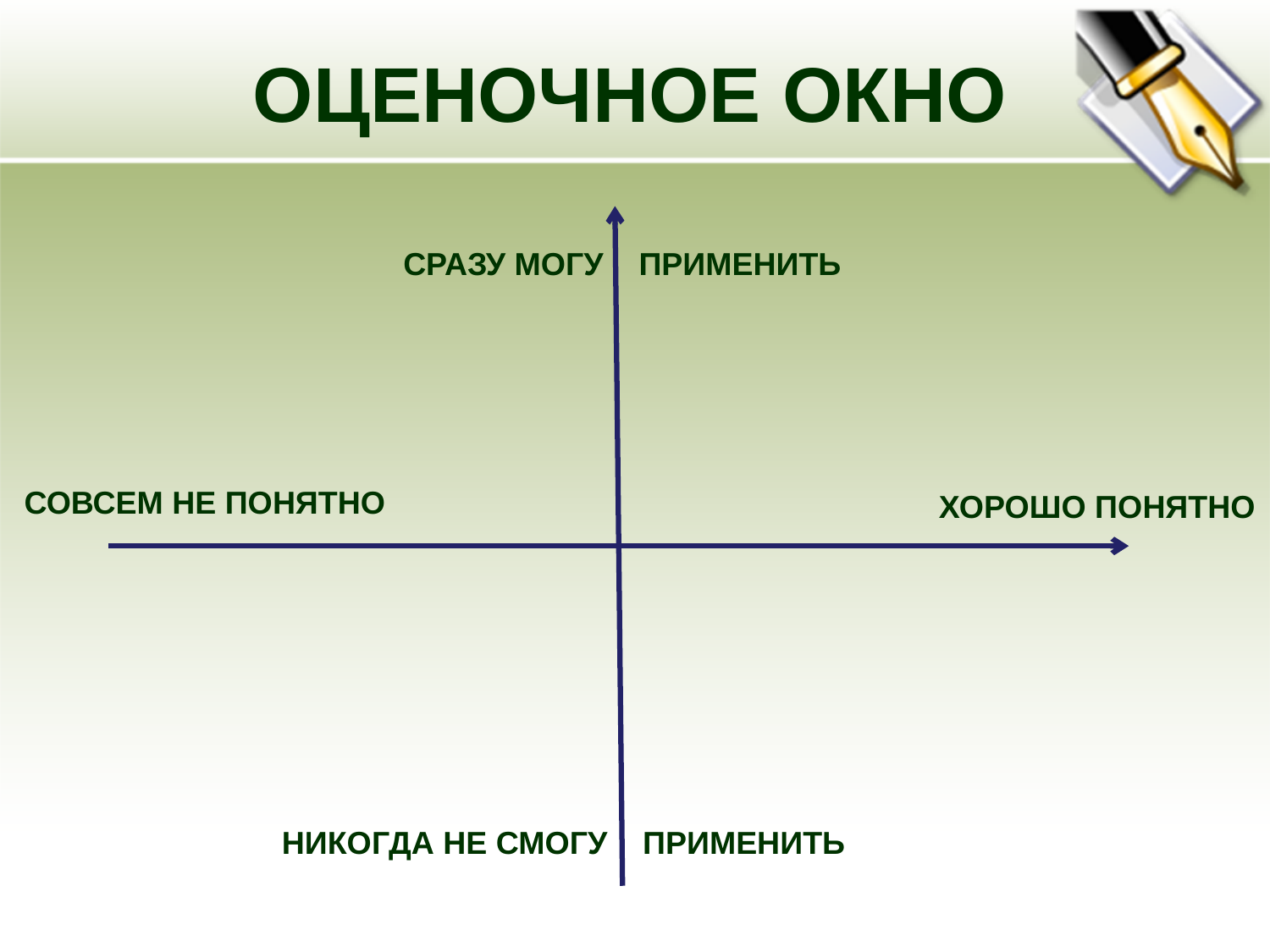

ОЦЕНОЧНОЕ ОКНО
СРАЗУ МОГУ    ПРИМЕНИТЬ
СОВСЕМ НЕ ПОНЯТНО
ХОРОШО ПОНЯТНО
НИКОГДА НЕ СМОГУ    ПРИМЕНИТЬ